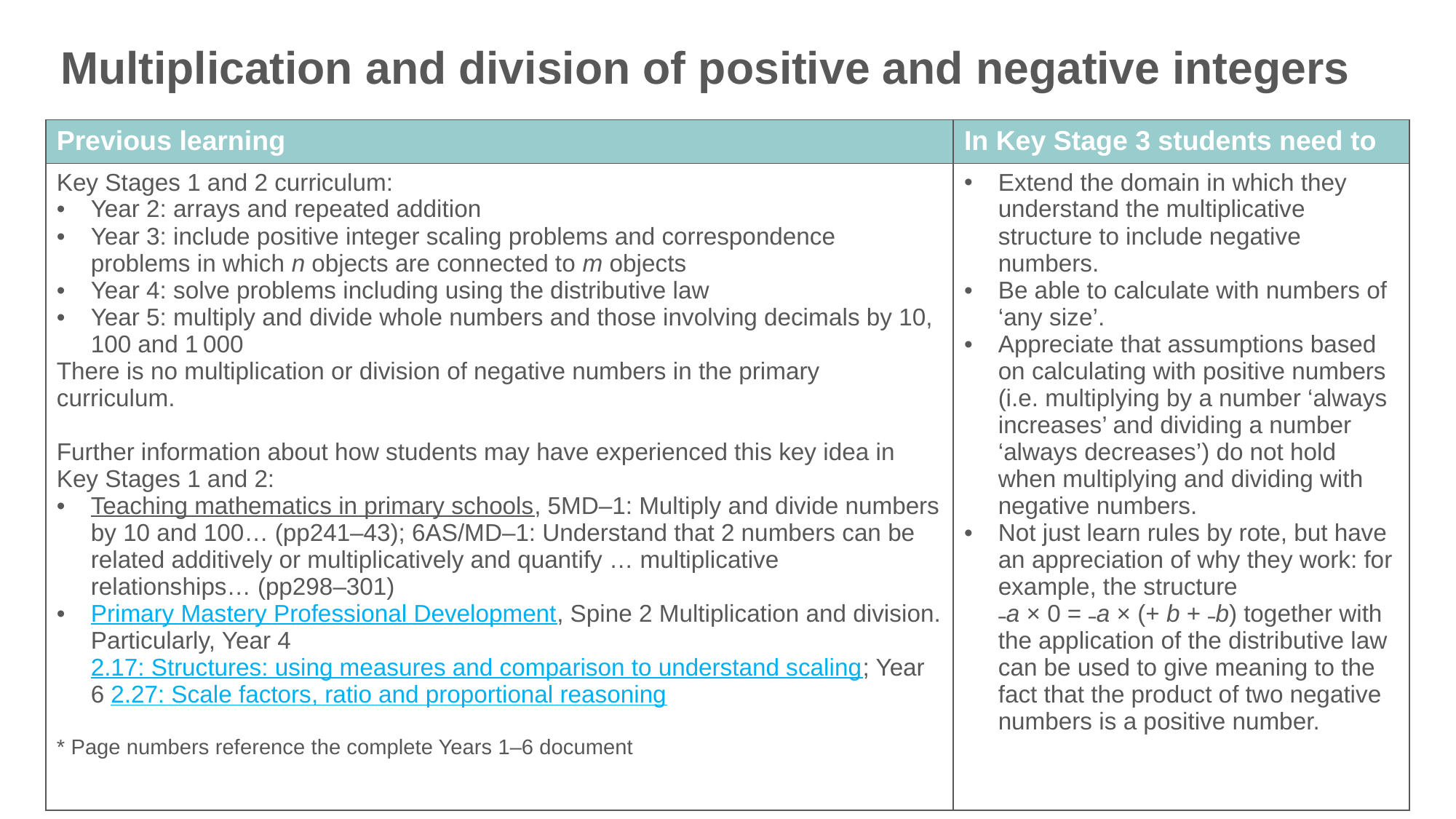

Multiplication and division of positive and negative integers
| Previous learning | In Key Stage 3 students need to |
| --- | --- |
| Key Stages 1 and 2 curriculum: Year 2: arrays and repeated addition Year 3: include positive integer scaling problems and correspondence problems in which n objects are connected to m objects Year 4: solve problems including using the distributive law Year 5: multiply and divide whole numbers and those involving decimals by 10, 100 and 1 000 There is no multiplication or division of negative numbers in the primary curriculum. Further information about how students may have experienced this key idea in Key Stages 1 and 2: Teaching mathematics in primary schools, 5MD–1: Multiply and divide numbers by 10 and 100… (pp241–43); 6AS/MD–1: Understand that 2 numbers can be related additively or multiplicatively and quantify … multiplicative relationships… (pp298–301) Primary Mastery Professional Development, Spine 2 Multiplication and division. Particularly, Year 4 2.17: Structures: using measures and comparison to understand scaling; Year 6 2.27: Scale factors, ratio and proportional reasoning \* Page numbers reference the complete Years 1–6 document | Extend the domain in which they understand the multiplicative structure to include negative numbers. Be able to calculate with numbers of ‘any size’. Appreciate that assumptions based on calculating with positive numbers (i.e. multiplying by a number ‘always increases’ and dividing a number ‘always decreases’) do not hold when multiplying and dividing with negative numbers. Not just learn rules by rote, but have an appreciation of why they work: for example, the structure ˗a × 0 = ˗a × (+ b + ˗b) together with the application of the distributive law can be used to give meaning to the fact that the product of two negative numbers is a positive number. |